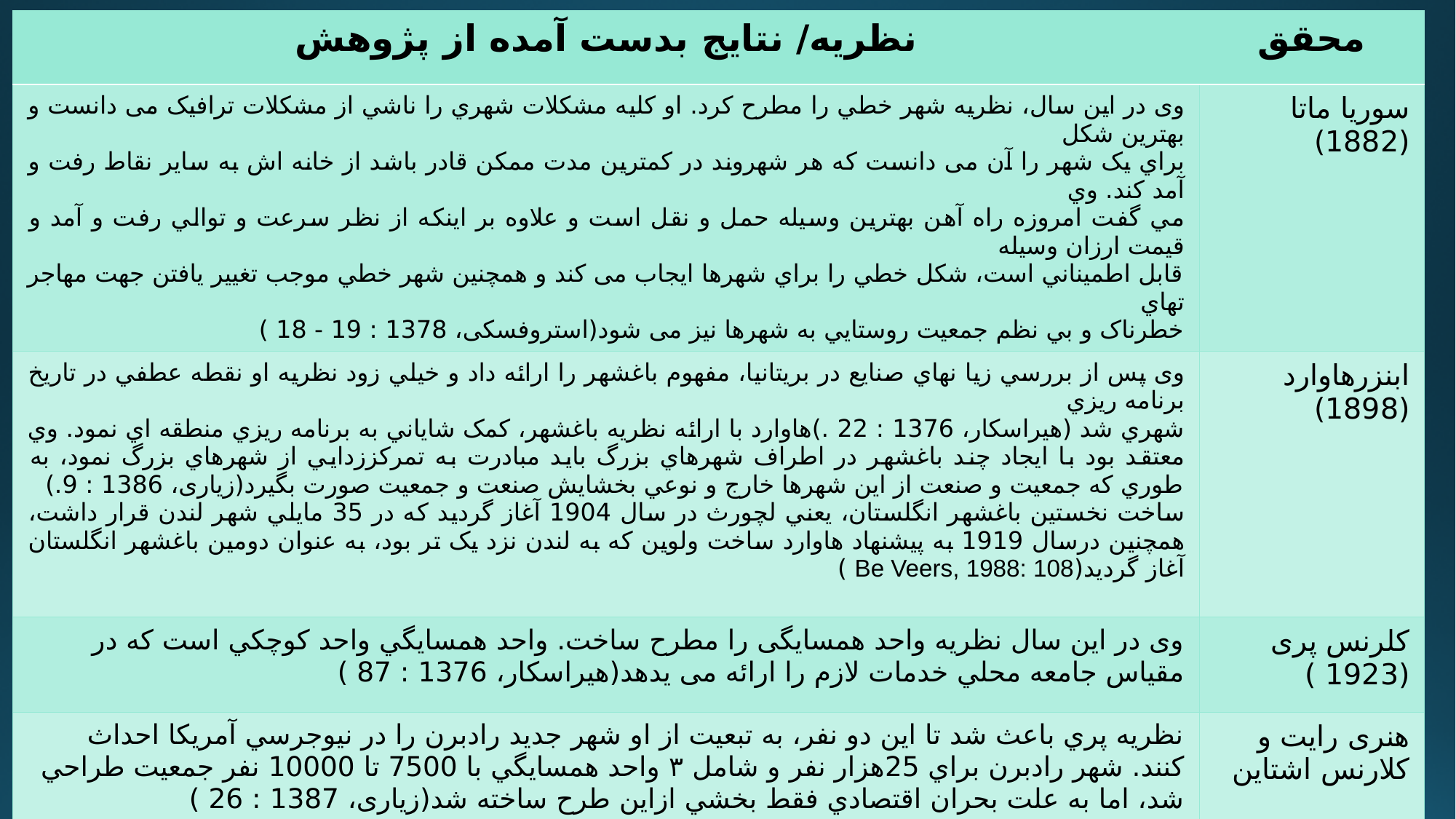

| نظریه/ نتایج بدست آمده از پژوهش | محقق |
| --- | --- |
| وی در این سال، نظريه شهر خطي را مطرح کرد. او کليه مشکلات شهري را ناشي از مشکلات ترافيک می دانست و بهترین شکل براي يک شهر را آن می دانست که هر شهروند در کمترين مدت ممکن قادر باشد از خانه اش به ساير نقاط رفت و آمد کند. وي مي گفت امروزه راه آهن بهترين وسيله حمل و نقل است و علاوه بر اينکه از نظر سرعت و توالي رفت و آمد و قيمت ارزان وسيله قابل اطميناني است، شکل خطي را براي شهرها ايجاب می کند و همچنين شهر خطي موجب تغيير يافتن جهت مهاجر تهاي خطرناک و بي نظم جمعيت روستايي به شهرها نيز می شود(استروفسکی، 1378 : 19 - 18 ) | سوریا ماتا (1882) |
| وی پس از بررسي زيا نهاي صنايع در بريتانيا، مفهوم باغشهر را ارائه داد و خيلي زود نظريه او نقطه عطفي در تاريخ برنامه ريزي شهري شد (هیراسکار، 1376 : 22 .)هاوارد با ارائه نظريه باغشهر، کمک شاياني به برنامه ريزي منطقه اي نمود. وي معتقد بود با ايجاد چند باغشهر در اطراف شهرهاي بزرگ بايد مبادرت به تمرکززدايي از شهرهاي بزرگ نمود، به طوري که جمعيت و صنعت از اين شهرها خارج و نوعي بخشايش صنعت و جمعيت صورت بگيرد(زیاری، 1386 : 9.) ساخت نخستين باغشهر انگلستان، يعني لچورث در سال 1904 آغاز گرديد كه در 35 مايلي شهر لندن قرار داشت، همچنين درسال 1919 به پيشنهاد هاوارد ساخت ولوين كه به لندن نزد یک تر بود، به عنوان دومين باغشهر انگلستان آغاز گرديد(Be Veers, 1988: 108 ) | ابنزرهاوارد (1898) |
| وی در این سال نظریه واحد همسایگی را مطرح ساخت. واحد همسايگي واحد کوچکي است که در مقياس جامعه محلي خدمات لازم را ارائه می يدهد(هیراسکار، 1376 : 87 ) | کلرنس پری (1923 ) |
| نظريه پري باعث شد تا این دو نفر، به تبعيت از او شهر جديد رادبرن را در نيوجرسي آمريکا احداث کنند. شهر رادبرن براي 25هزار نفر و شامل ٣ واحد همسايگي با 7500 تا 10000 نفر جمعيت طراحي شد، اما به علت بحران اقتصادي فقط بخشي ازاين طرح ساخته شد(زیاری، 1387 : 26 ) | هنری رایت و کلارنس اشتاین |
| این کمیسیون مأموريت يافت تا توزيع شاغلان بخش صنعت و نارسايي هاي ناشي از تمرکز شهري را مطالعه و براي آن راه حل هاي ممکن را پيشنهاد کند (زیاری، 1387 : 31 .)گزارش بارلو نارساييها و مشکلات ناشي از تمرکز را در زمينه هاي استراتژيکي آسيب پذيري در مقابل تهاجم هوايي يا مشابه ان(، اجتماعي )شرايط نامناسب بهداشتي و سکونت جمعي( و اقتصادی )تراکم زیاد در حمل و نقل، مهاجرت هاي آونگي طولاني،فشار درآمدهاي زمينداري می دانست (مرلن، 1365 : 2) | کمیسیون سلطنتی به رهبری بارلو (1937) |